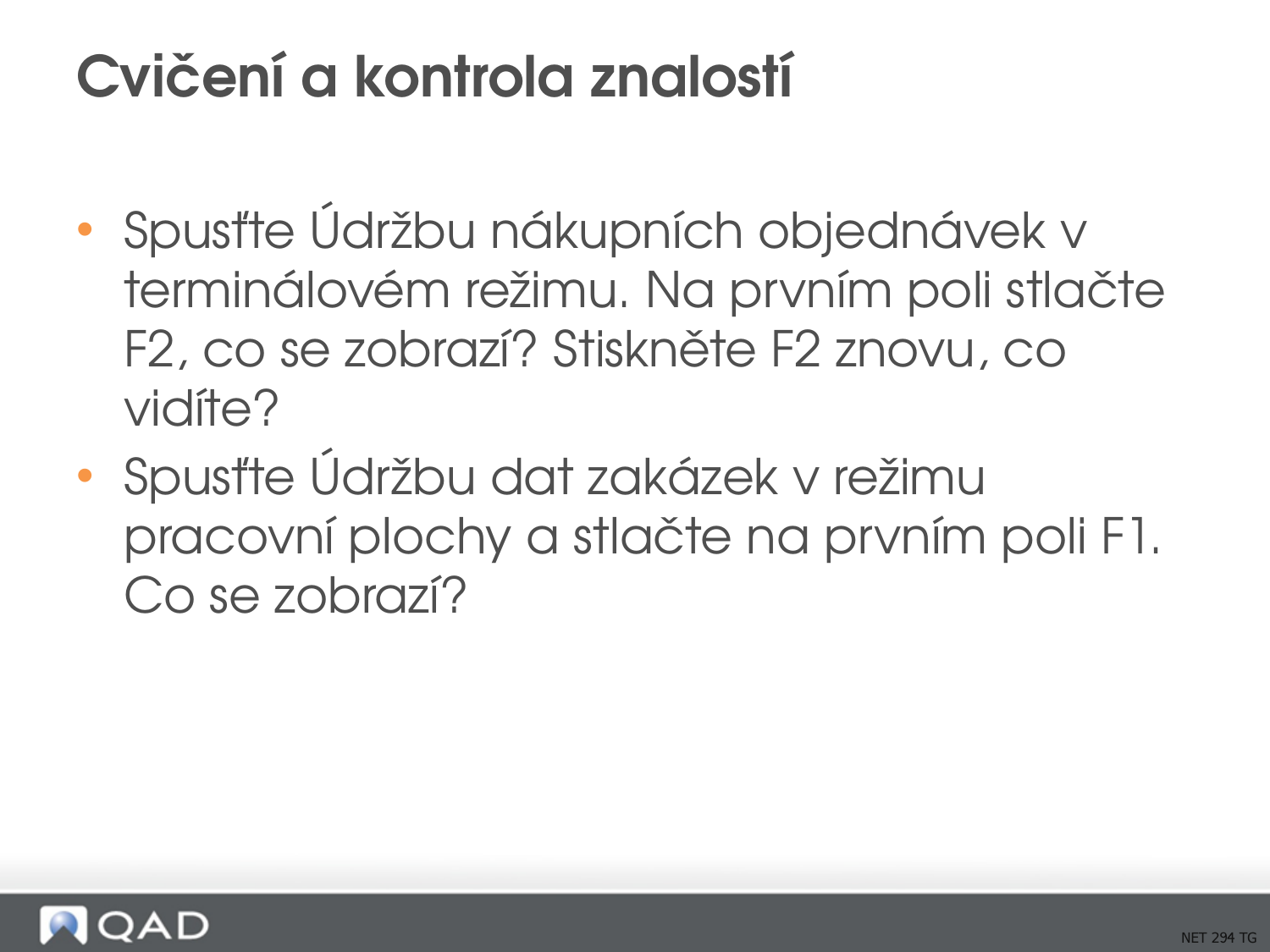

# Cvičení a kontrola znalostí

Spusťte Údržbu nákupních objednávek v terminálovém režimu. Na prvním poli stlačte F2, co se zobrazí? Stiskněte F2 znovu, co vidíte?
Spusťte Údržbu dat zakázek v režimu pracovní plochy a stlačte na prvním poli F1. Co se zobrazí?
NET 294 TG